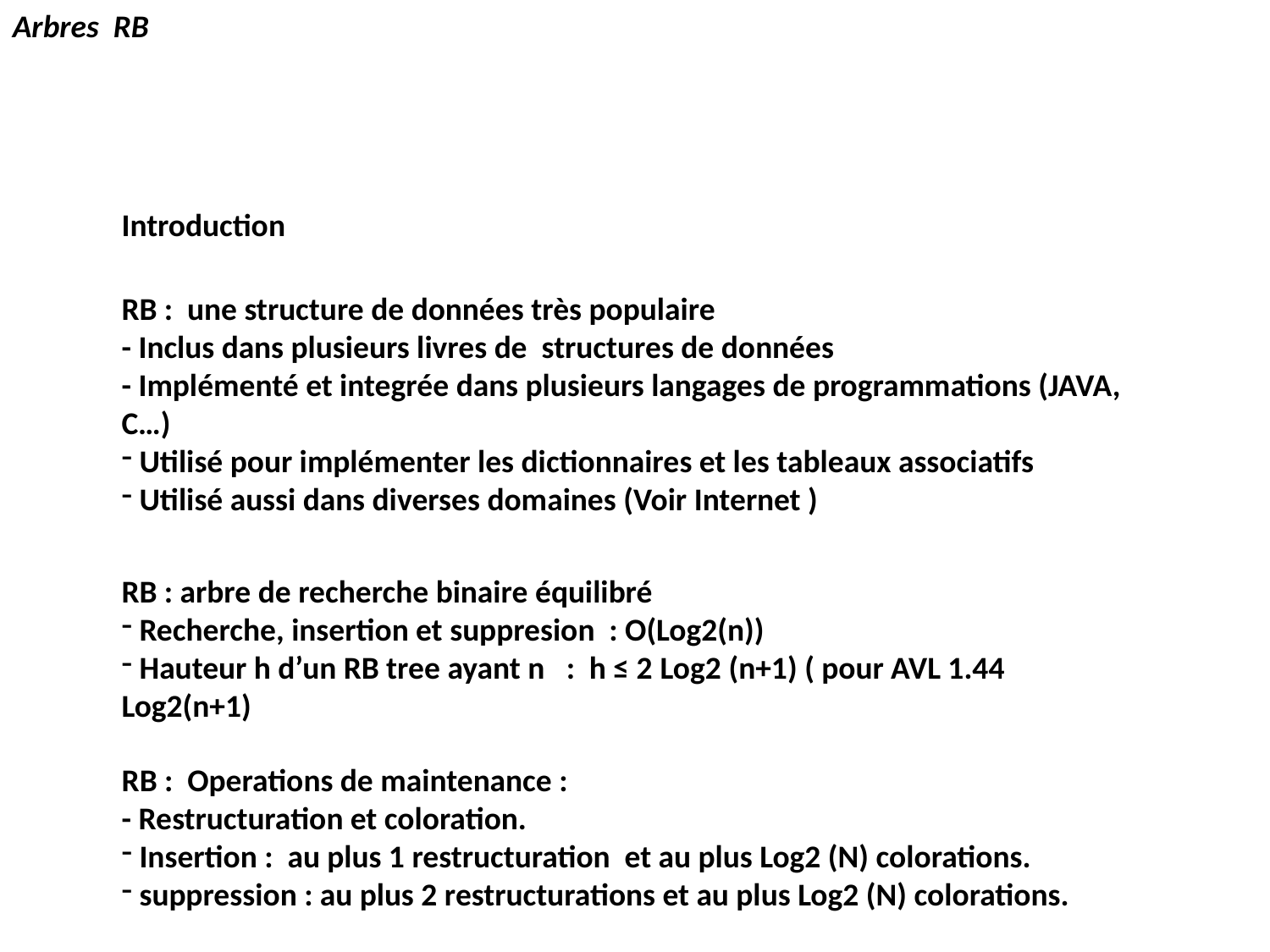

Arbres  RB
Introduction
RB :  une structure de données très populaire
- Inclus dans plusieurs livres de  structures de données
- Implémenté et integrée dans plusieurs langages de programmations (JAVA, C…)
 Utilisé pour implémenter les dictionnaires et les tableaux associatifs
 Utilisé aussi dans diverses domaines (Voir Internet )
RB : arbre de recherche binaire équilibré
 Recherche, insertion et suppresion  : O(Log2(n))
 Hauteur h d’un RB tree ayant n   :  h ≤ 2 Log2 (n+1) ( pour AVL 1.44 Log2(n+1)
RB :  Operations de maintenance :
- Restructuration et coloration.
 Insertion :  au plus 1 restructuration  et au plus Log2 (N) colorations.
 suppression : au plus 2 restructurations et au plus Log2 (N) colorations.